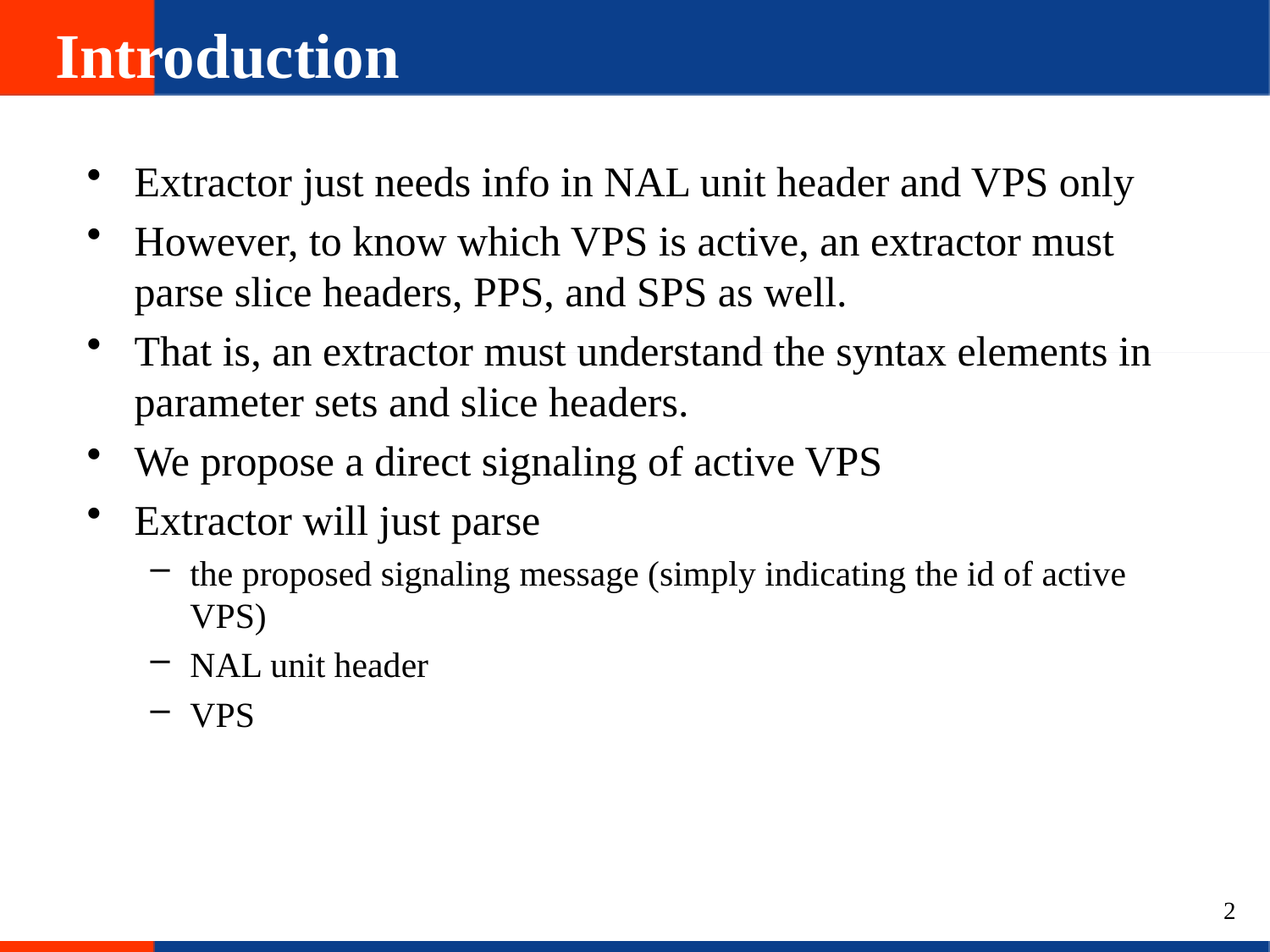

# Introduction
Extractor just needs info in NAL unit header and VPS only
However, to know which VPS is active, an extractor must parse slice headers, PPS, and SPS as well.
That is, an extractor must understand the syntax elements in parameter sets and slice headers.
We propose a direct signaling of active VPS
Extractor will just parse
the proposed signaling message (simply indicating the id of active VPS)
NAL unit header
VPS

2